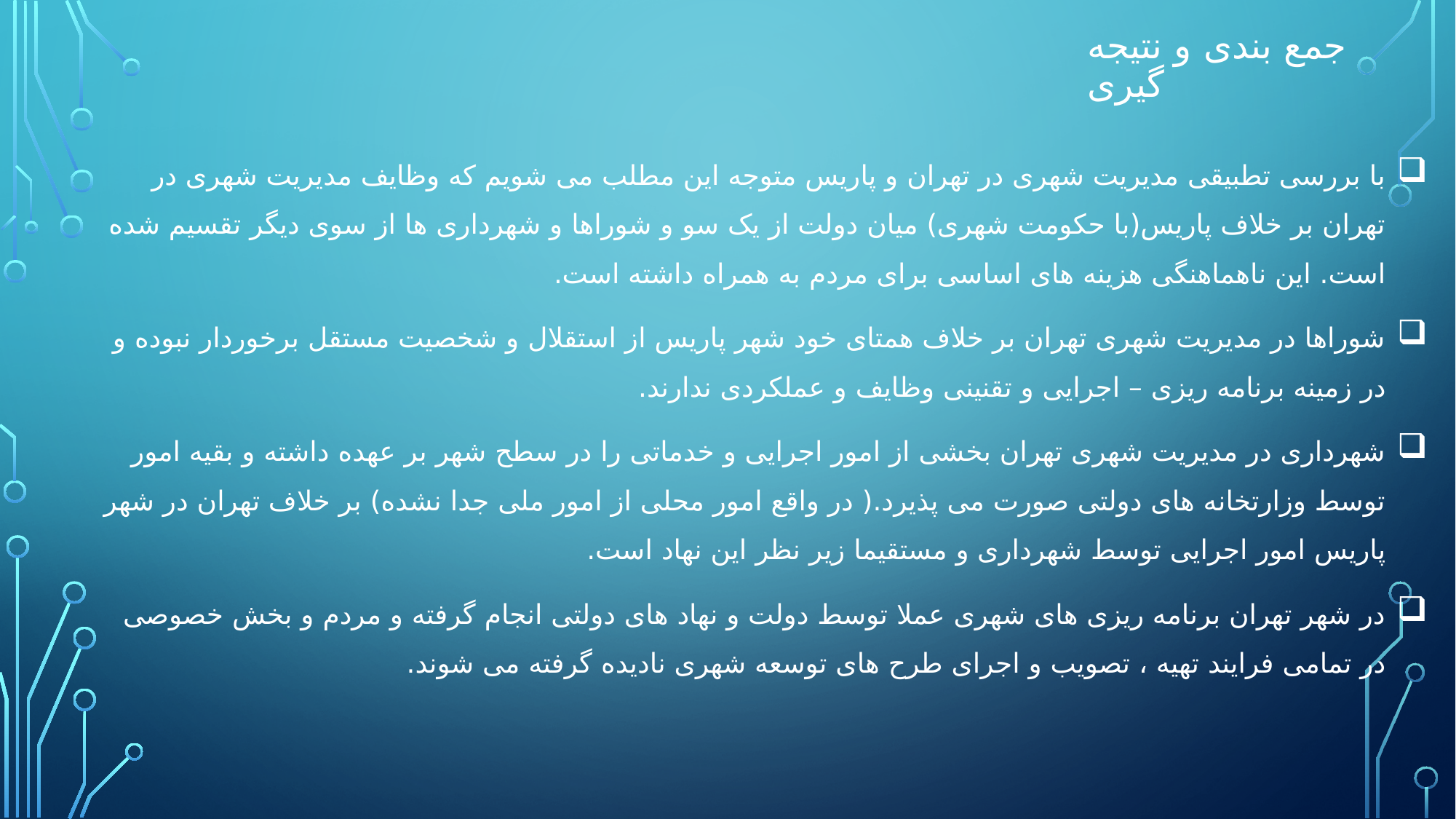

# جمع بندی و نتیجه گیری
با بررسی تطبیقی مدیریت شهری در تهران و پاریس متوجه این مطلب می شویم که وظایف مدیریت شهری در تهران بر خلاف پاریس(با حکومت شهری) میان دولت از یک سو و شوراها و شهرداری ها از سوی دیگر تقسیم شده است. این ناهماهنگی هزینه های اساسی برای مردم به همراه داشته است.
شوراها در مدیریت شهری تهران بر خلاف همتای خود شهر پاریس از استقلال و شخصیت مستقل برخوردار نبوده و در زمینه برنامه ریزی – اجرایی و تقنینی وظایف و عملکردی ندارند.
شهرداری در مدیریت شهری تهران بخشی از امور اجرایی و خدماتی را در سطح شهر بر عهده داشته و بقیه امور توسط وزارتخانه های دولتی صورت می پذیرد.( در واقع امور محلی از امور ملی جدا نشده) بر خلاف تهران در شهر پاریس امور اجرایی توسط شهرداری و مستقیما زیر نظر این نهاد است.
در شهر تهران برنامه ریزی های شهری عملا توسط دولت و نهاد های دولتی انجام گرفته و مردم و بخش خصوصی در تمامی فرایند تهیه ، تصویب و اجرای طرح های توسعه شهری نادیده گرفته می شوند.